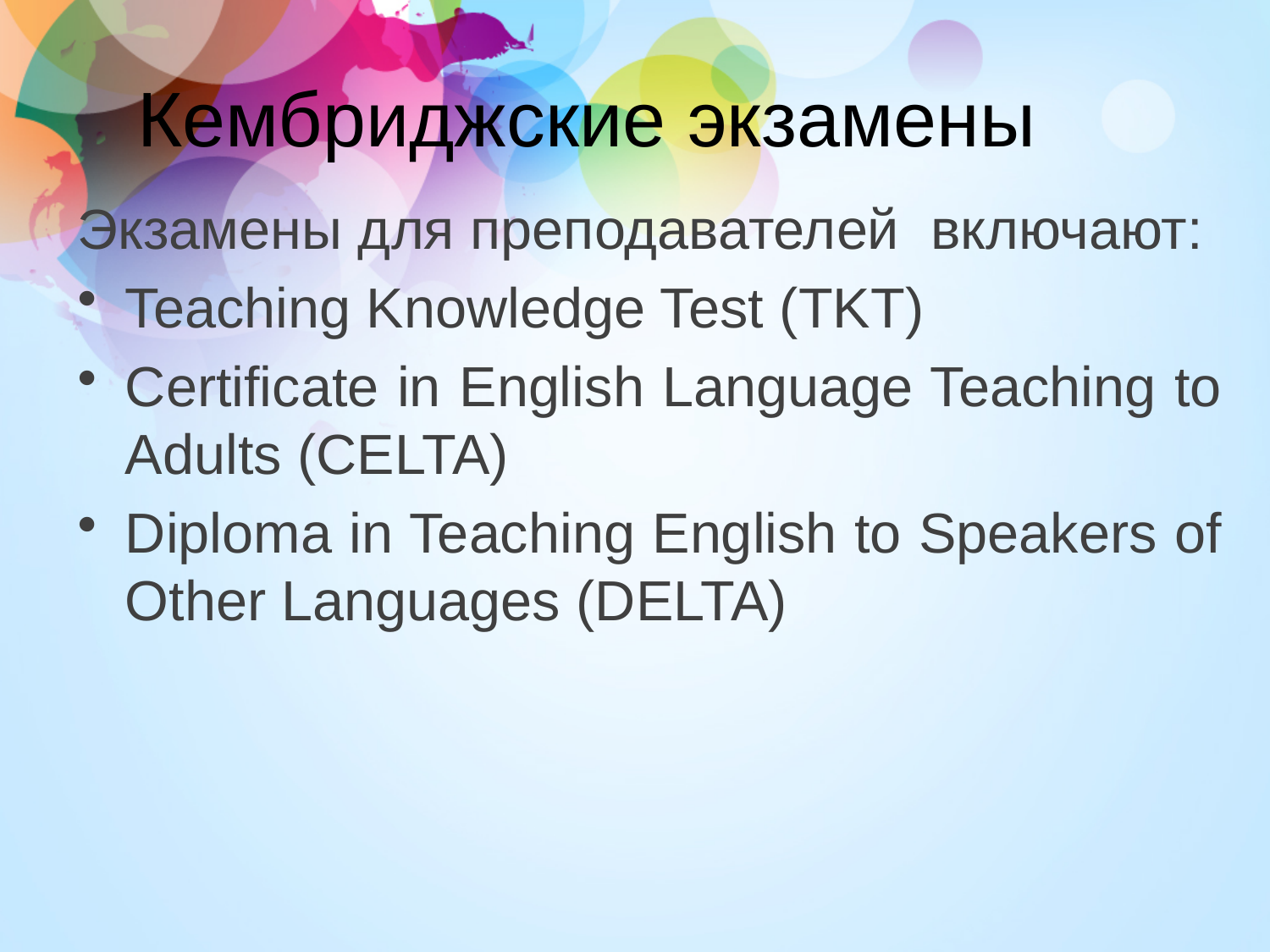

# Кембриджские экзамены
Экзамены для преподавателей  включают:
Teaching Knowledge Test (TKT)
Certificate in English Language Teaching to Adults (CELTA)
Diploma in Teaching English to Speakers of Other Languages (DELTA)